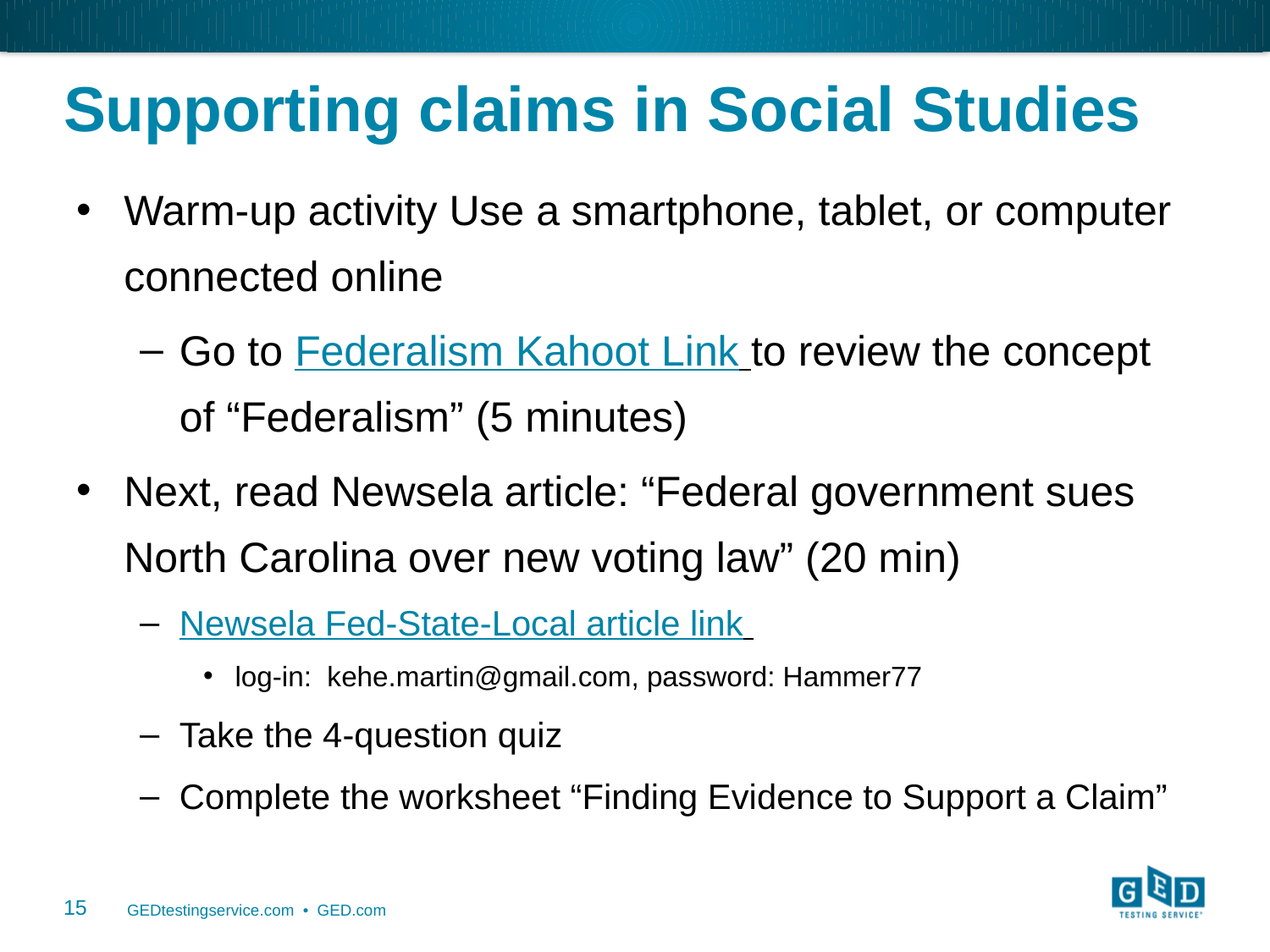

# Supporting claims in Social Studies
Warm-up activity Use a smartphone, tablet, or computer connected online
Go to Federalism Kahoot Link to review the concept of “Federalism” (5 minutes)
Next, read Newsela article: “Federal government sues North Carolina over new voting law” (20 min)
Newsela Fed-State-Local article link
log-in:  kehe.martin@gmail.com, password: Hammer77
Take the 4-question quiz
Complete the worksheet “Finding Evidence to Support a Claim”

15